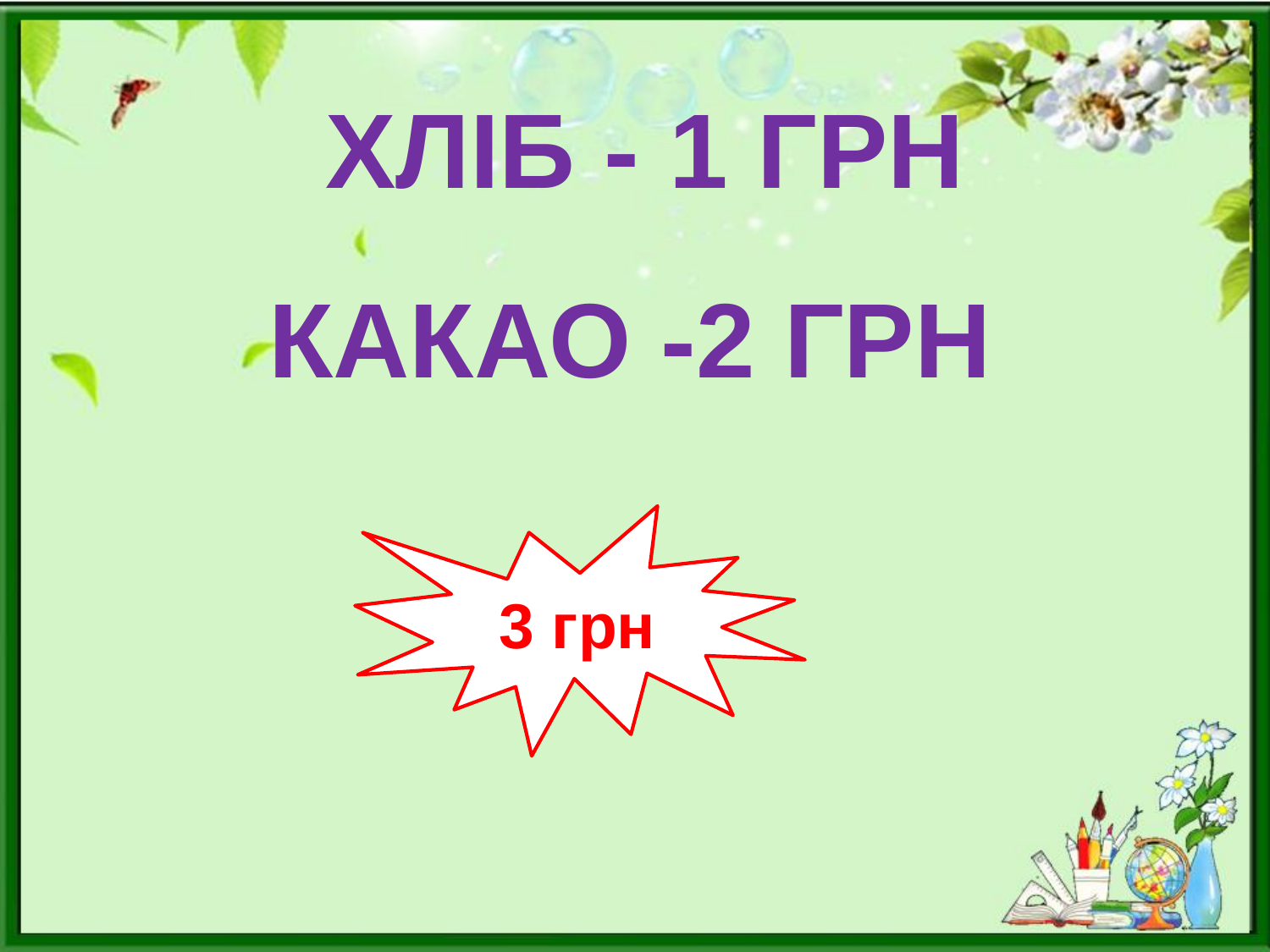

ХЛІБ - 1 ГРН
КАКАО -2 ГРН
3 грн